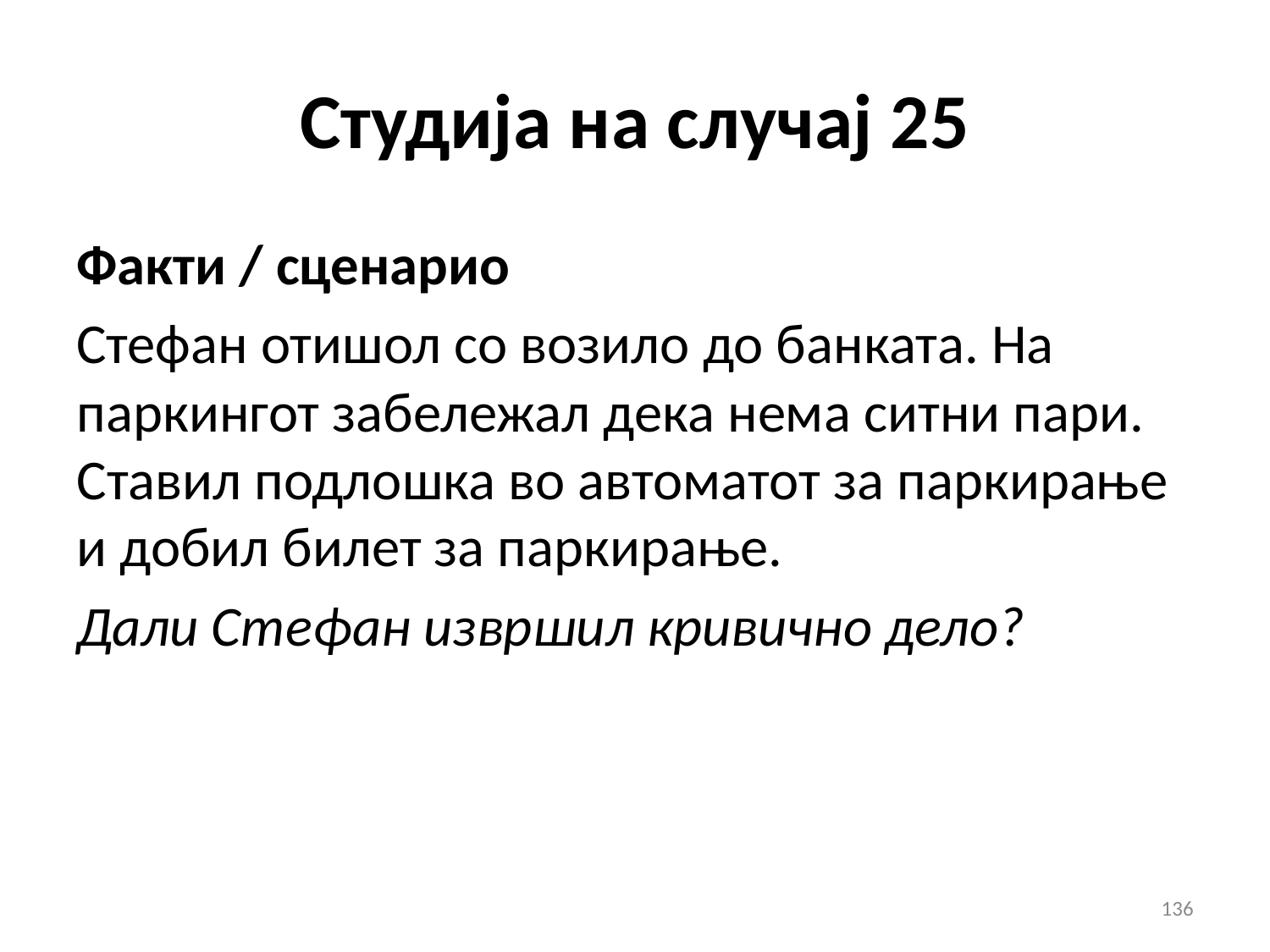

Студија на случај 25
Факти / сценарио
Стефан отишол со возило до банката. На паркингот забележал дека нема ситни пари. Ставил подлошка во автоматот за паркирање и добил билет за паркирање.
Дали Стефан извршил кривично дело?
136